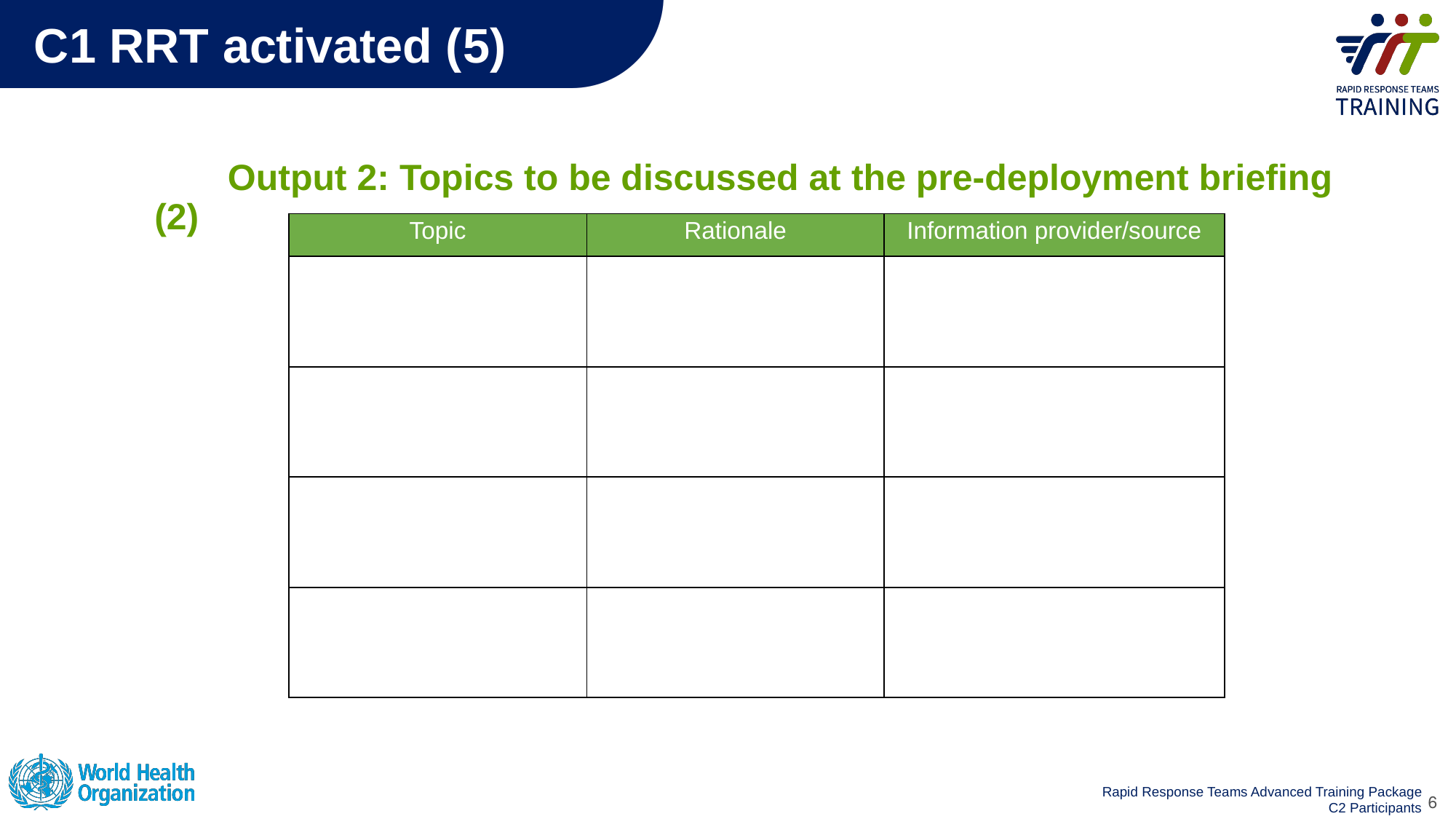

C1 RRT activated (5)
Output 2: Topics to be discussed at the pre-deployment briefing (2)
| Topic | Rationale | Information provider/source |
| --- | --- | --- |
|  |  |  |
|  |  |  |
|  |  |  |
|  |  |  |